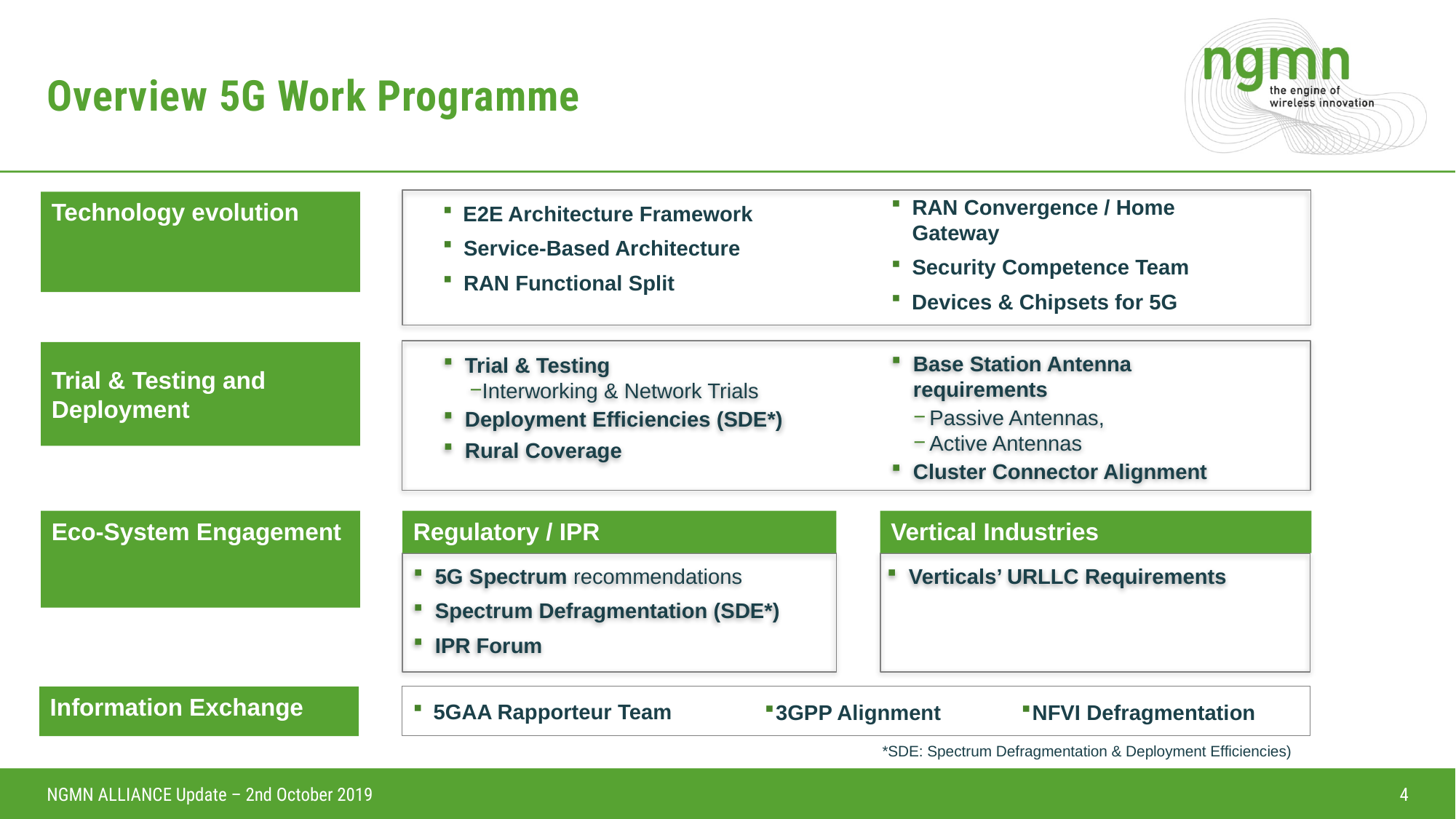

4
# Overview 5G Work Programme
RAN Convergence / Home Gateway
Security Competence Team
Devices & Chipsets for 5G

Technology evolution
E2E Architecture Framework
Service-Based Architecture
RAN Functional Split
Base Station Antenna requirements
Passive Antennas,
Active Antennas
Cluster Connector Alignment

Trial & Testing and  Deployment
Trial & Testing
Interworking & Network Trials
Deployment Efficiencies (SDE*)
Rural Coverage

Eco-System Engagement
Vertical Industries
Regulatory / IPR
Verticals’ URLLC Requirements

5G Spectrum recommendations
Spectrum Defragmentation (SDE*)
IPR Forum
5GAA Rapporteur Team
Information Exchange
3GPP Alignment
NFVI Defragmentation
*SDE: Spectrum Defragmentation & Deployment Efficiencies)
NGMN ALLIANCE Update – 2nd October 2019